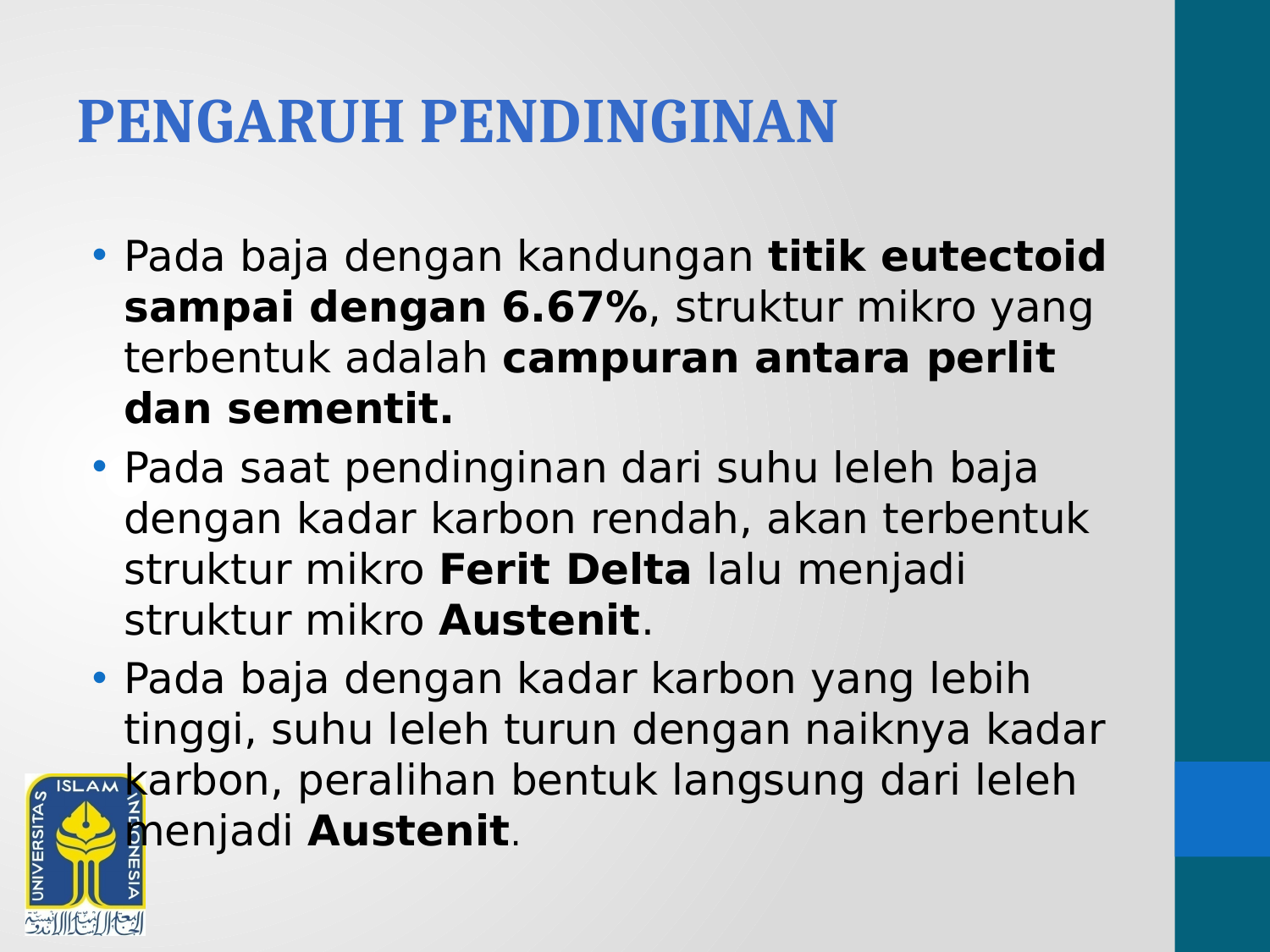

# Pengaruh pendinginan
Pada baja dengan kandungan titik eutectoid sampai dengan 6.67%, struktur mikro yang terbentuk adalah campuran antara perlit dan sementit.
Pada saat pendinginan dari suhu leleh baja dengan kadar karbon rendah, akan terbentuk struktur mikro Ferit Delta lalu menjadi struktur mikro Austenit.
Pada baja dengan kadar karbon yang lebih tinggi, suhu leleh turun dengan naiknya kadar karbon, peralihan bentuk langsung dari leleh menjadi Austenit.